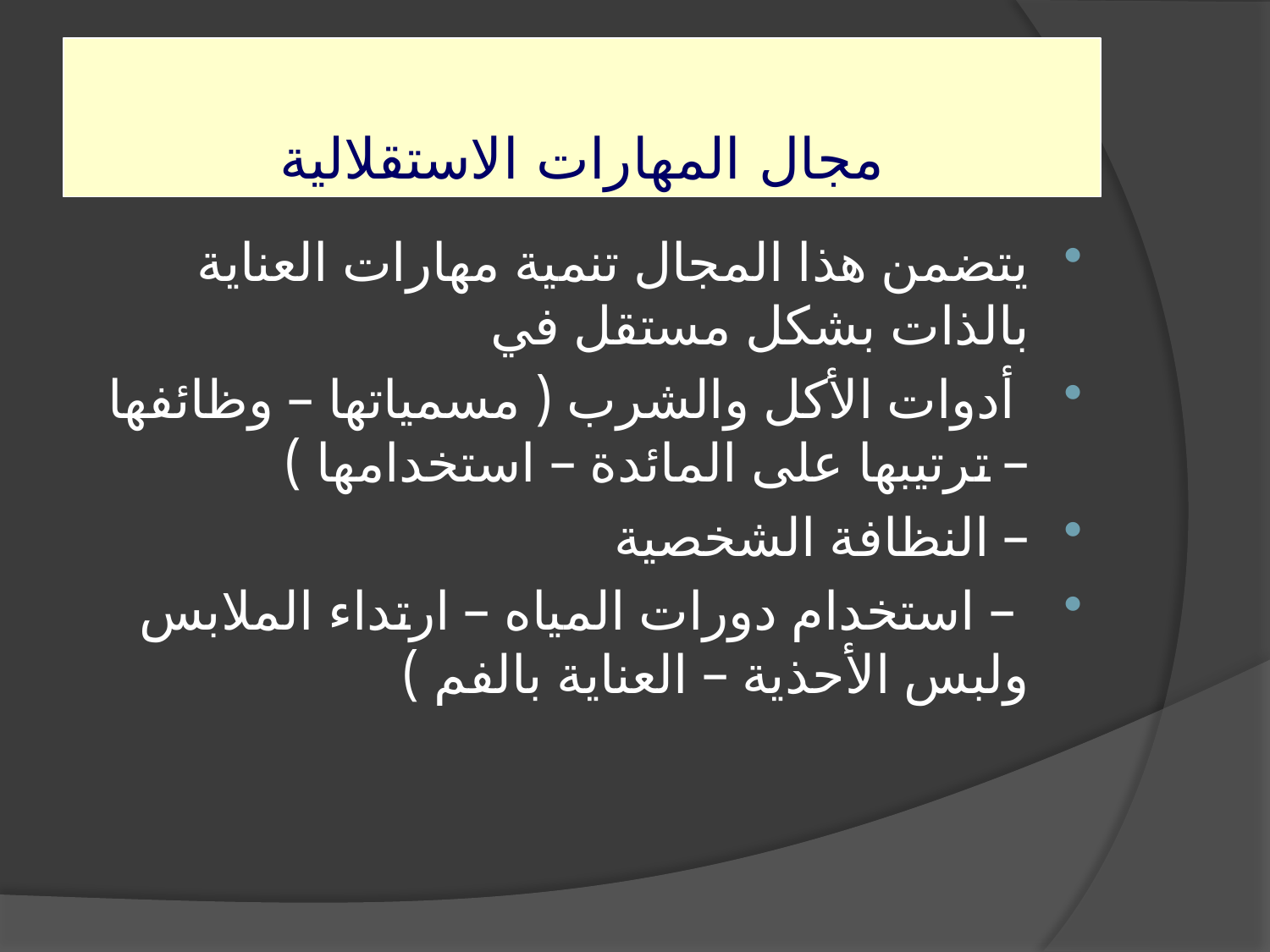

# مجال المهارات الاستقلالية
يتضمن هذا المجال تنمية مهارات العناية بالذات بشكل مستقل في
 أدوات الأكل والشرب ( مسمياتها – وظائفها – ترتيبها على المائدة – استخدامها )
– النظافة الشخصية
 – استخدام دورات المياه – ارتداء الملابس ولبس الأحذية – العناية بالفم )